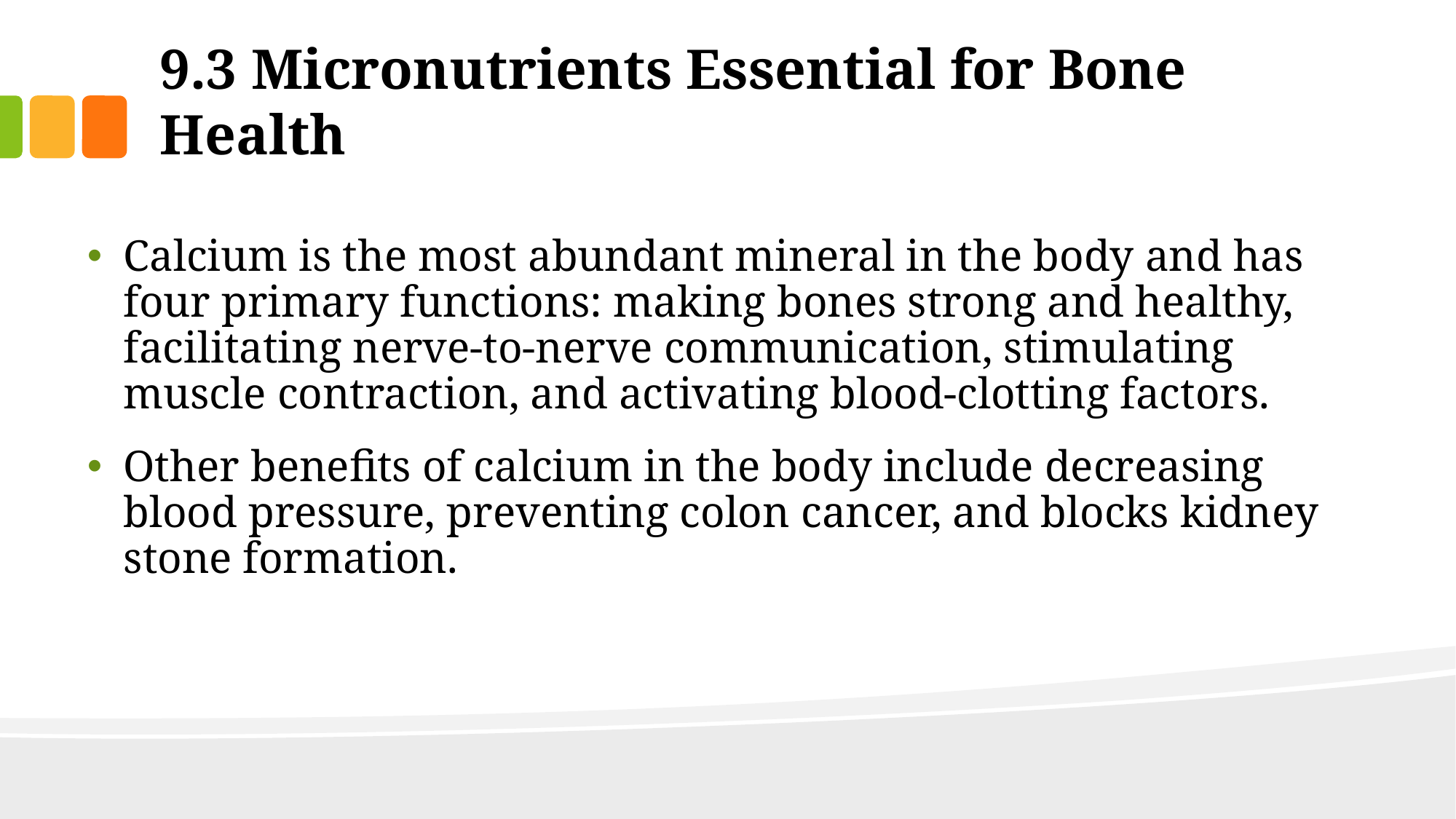

# 9.3 Micronutrients Essential for Bone Health
Calcium is the most abundant mineral in the body and has four primary functions: making bones strong and healthy, facilitating nerve-to-nerve communication, stimulating muscle contraction, and activating blood-clotting factors.
Other benefits of calcium in the body include decreasing blood pressure, preventing colon cancer, and blocks kidney stone formation.